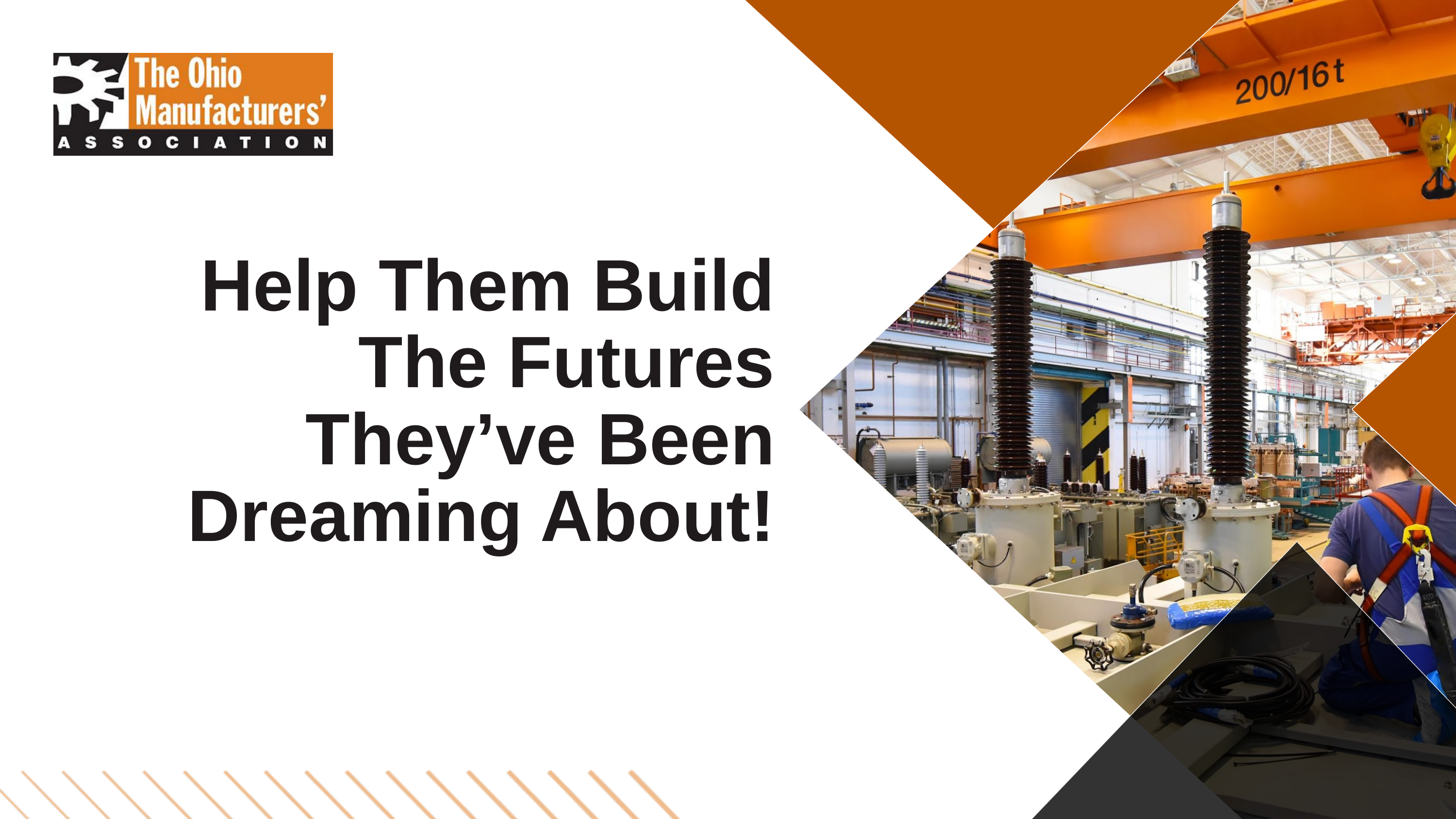

Help Them Build The Futures They’ve Been Dreaming About!